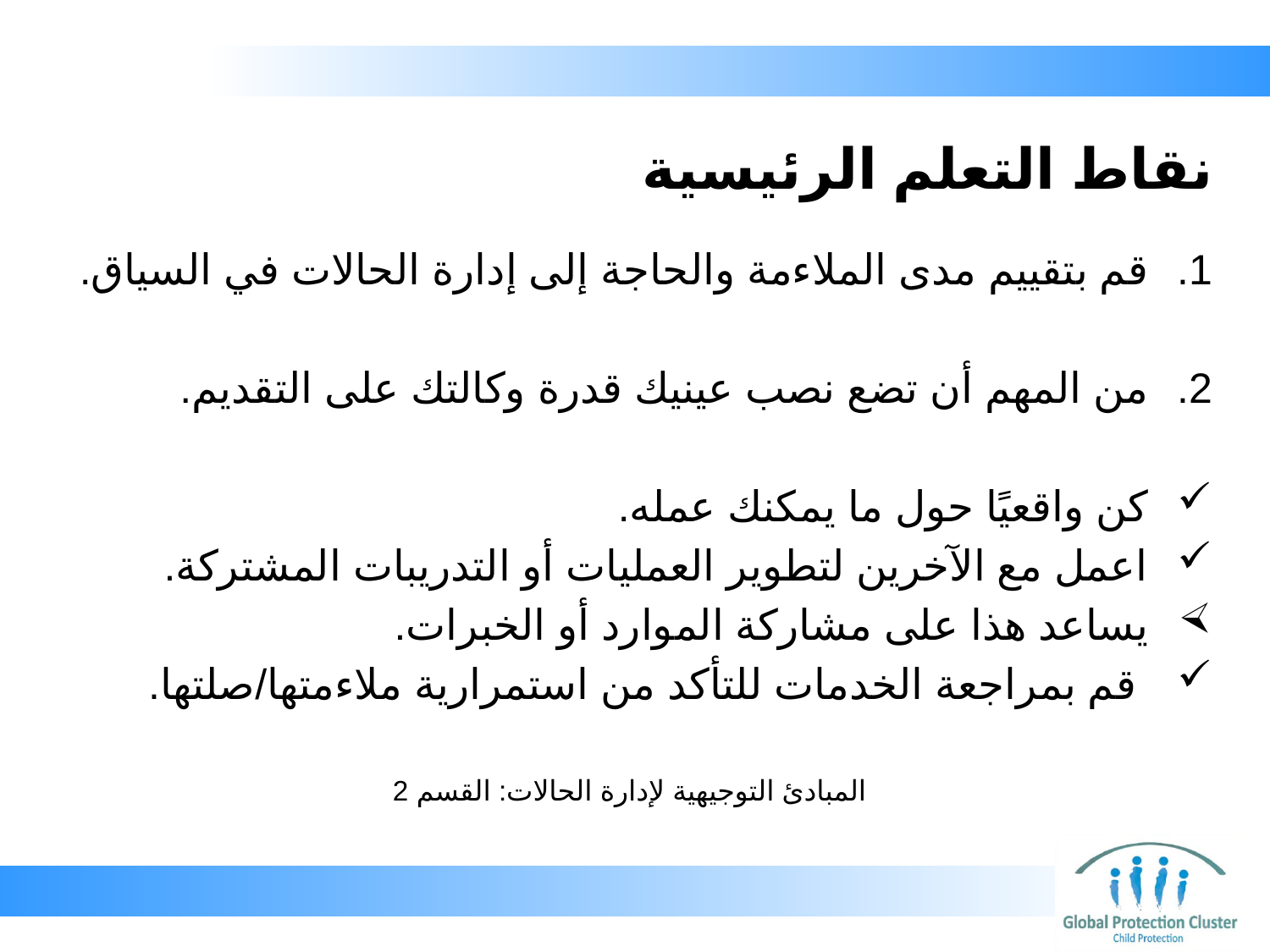

# نقاط التعلم الرئيسية
قم بتقييم مدى الملاءمة والحاجة إلى إدارة الحالات في السياق.

من المهم أن تضع نصب عينيك قدرة وكالتك على التقديم.

كن واقعيًا حول ما يمكنك عمله.
اعمل مع الآخرين لتطوير العمليات أو التدريبات المشتركة.
يساعد هذا على مشاركة الموارد أو الخبرات.
 قم بمراجعة الخدمات للتأكد من استمرارية ملاءمتها/صلتها.

المبادئ التوجيهية لإدارة الحالات: القسم 2